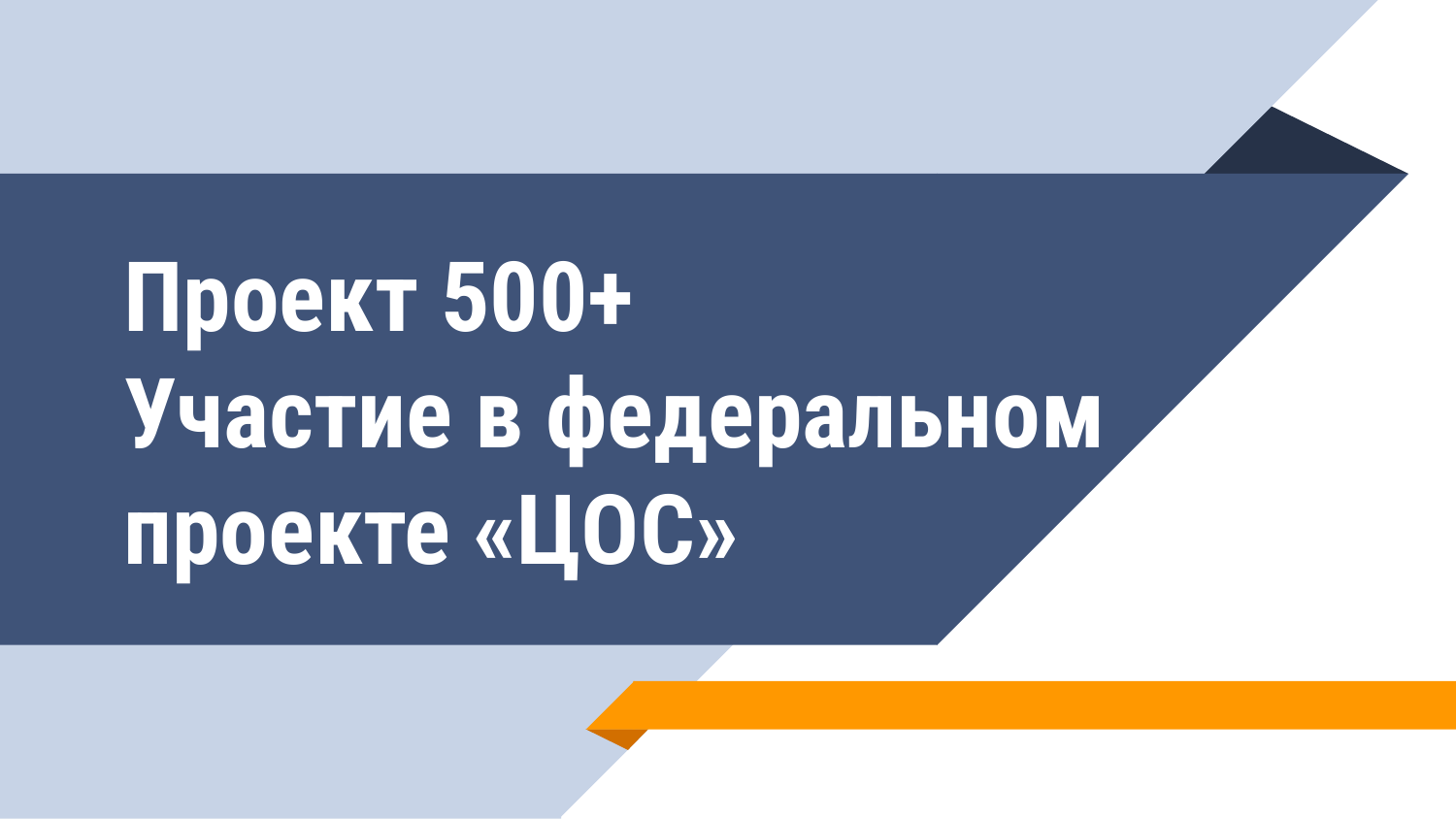

# Проект 500+ Участие в федеральном проекте «ЦОС»